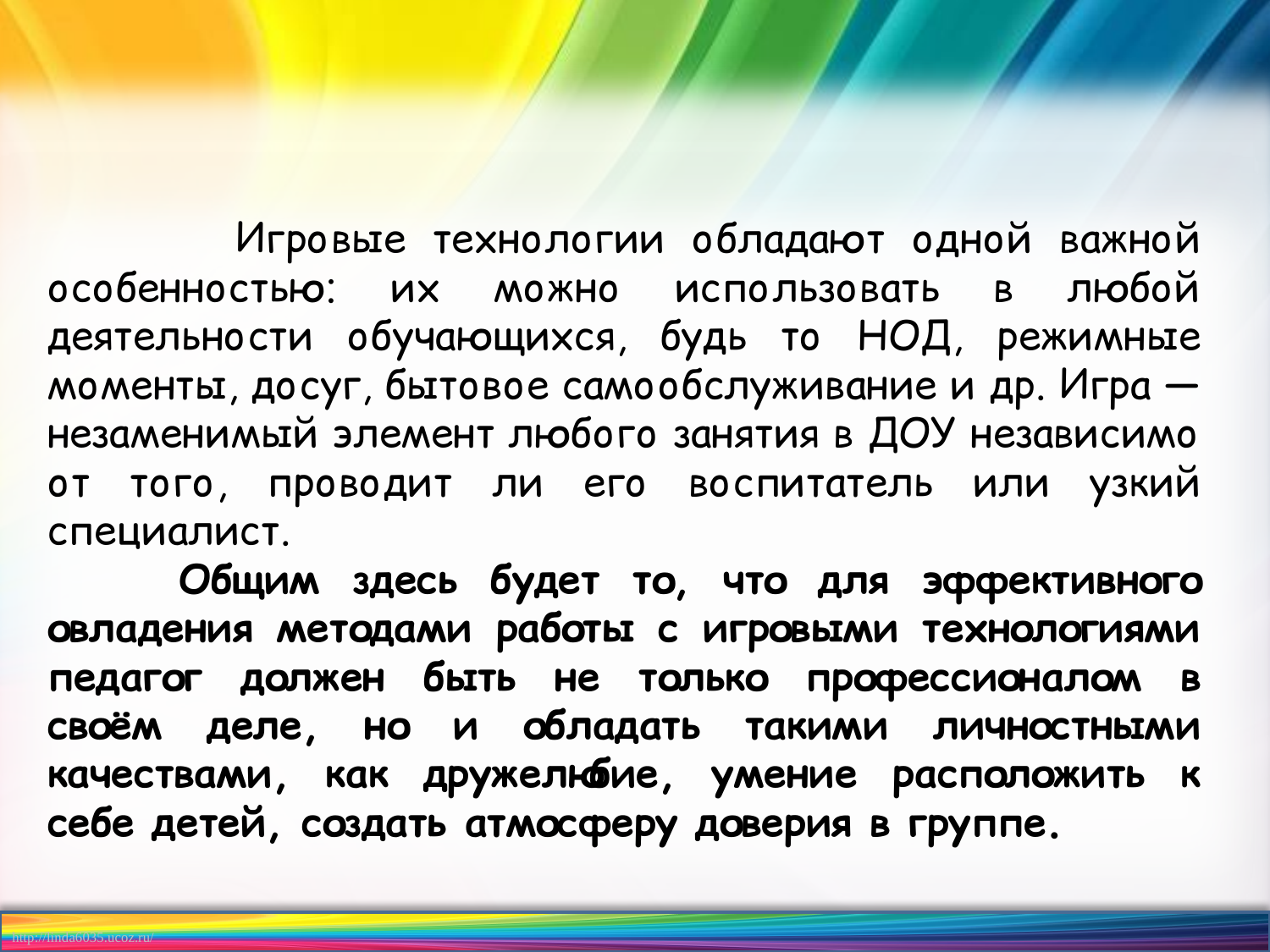

Игровые технологии обладают одной важной особенностью: их можно использовать в любой деятельности обучающихся, будь то НОД, режимные моменты, досуг, бытовое самообслуживание и др. Игра — незаменимый элемент любого занятия в ДОУ независимо от того, проводит ли его воспитатель или узкий специалист.
    Общим здесь будет то, что для эффективного овладения методами работы с игровыми технологиями педагог должен быть не только профессионалом в своём деле, но и обладать такими личностными качествами, как дружелюбие, умение расположить к себе детей, создать атмосферу доверия в группе.